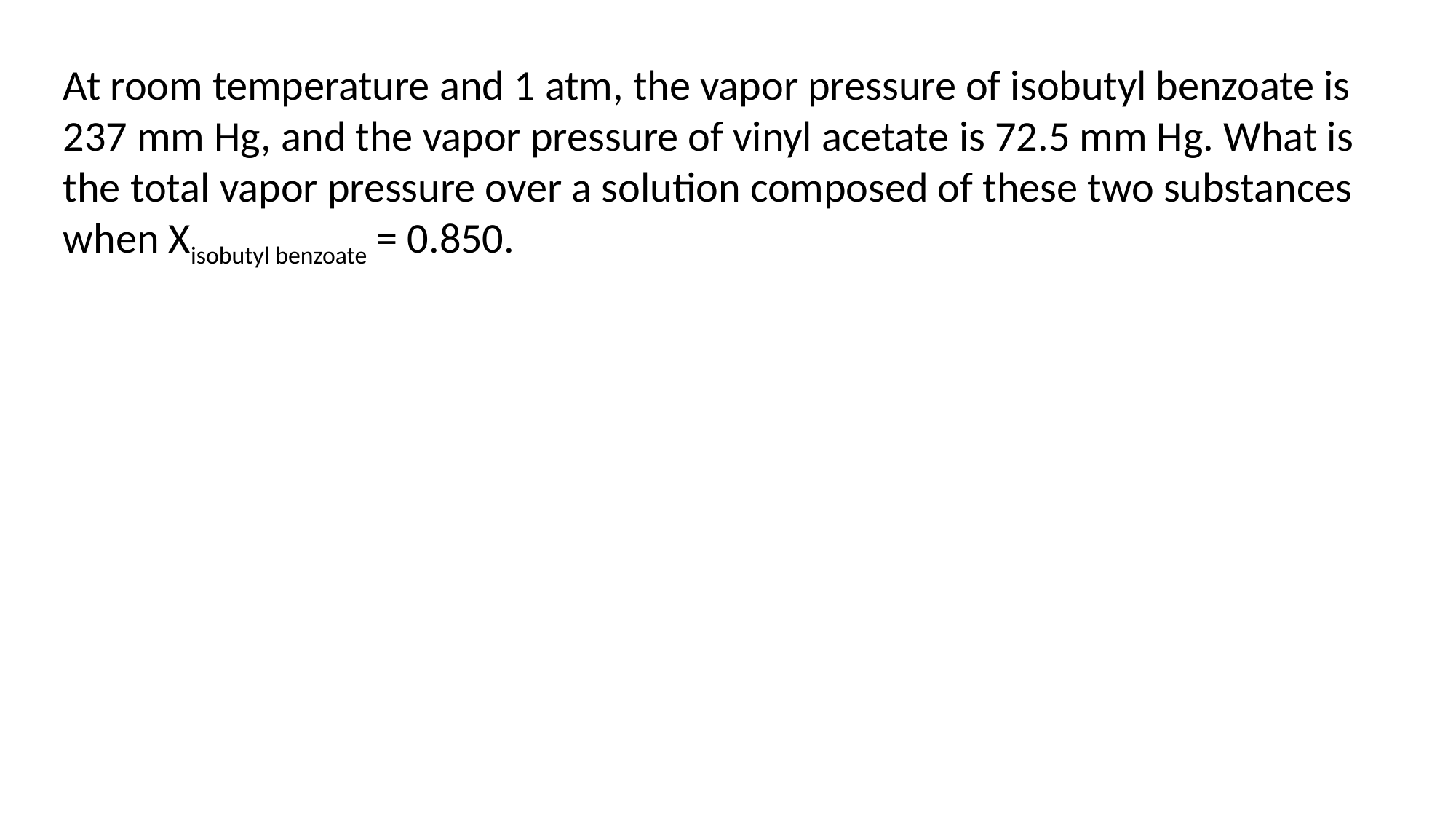

At room temperature and 1 atm, the vapor pressure of isobutyl benzoate is 237 mm Hg, and the vapor pressure of vinyl acetate is 72.5 mm Hg. What is the total vapor pressure over a solution composed of these two substances when Χisobutyl benzoate = 0.850.